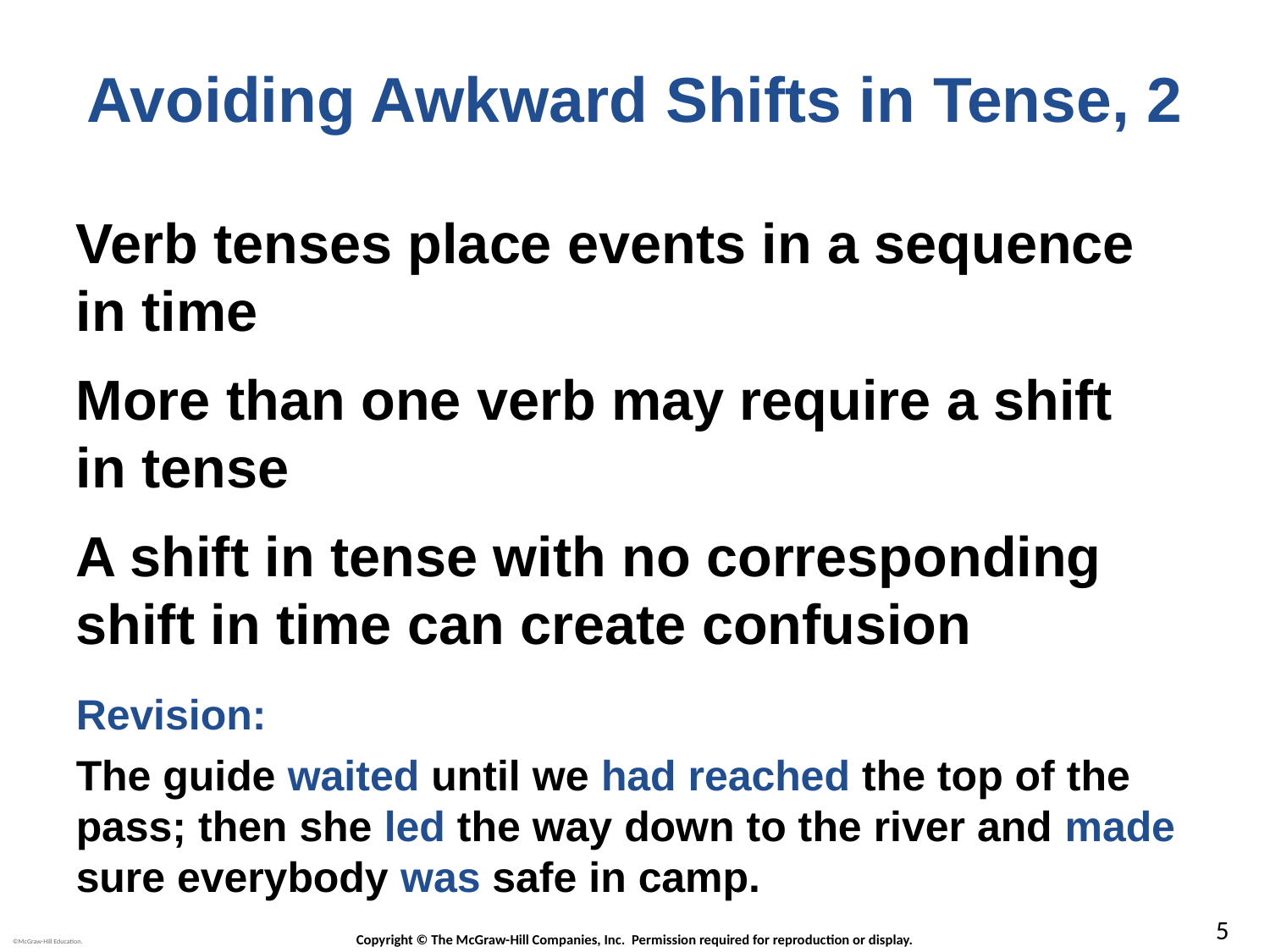

# Avoiding Awkward Shifts in Tense, 2
Verb tenses place events in a sequence in time
More than one verb may require a shift
in tense
A shift in tense with no corresponding shift in time can create confusion
Revision:
The guide waited until we had reached the top of the pass; then she led the way down to the river and made sure everybody was safe in camp.